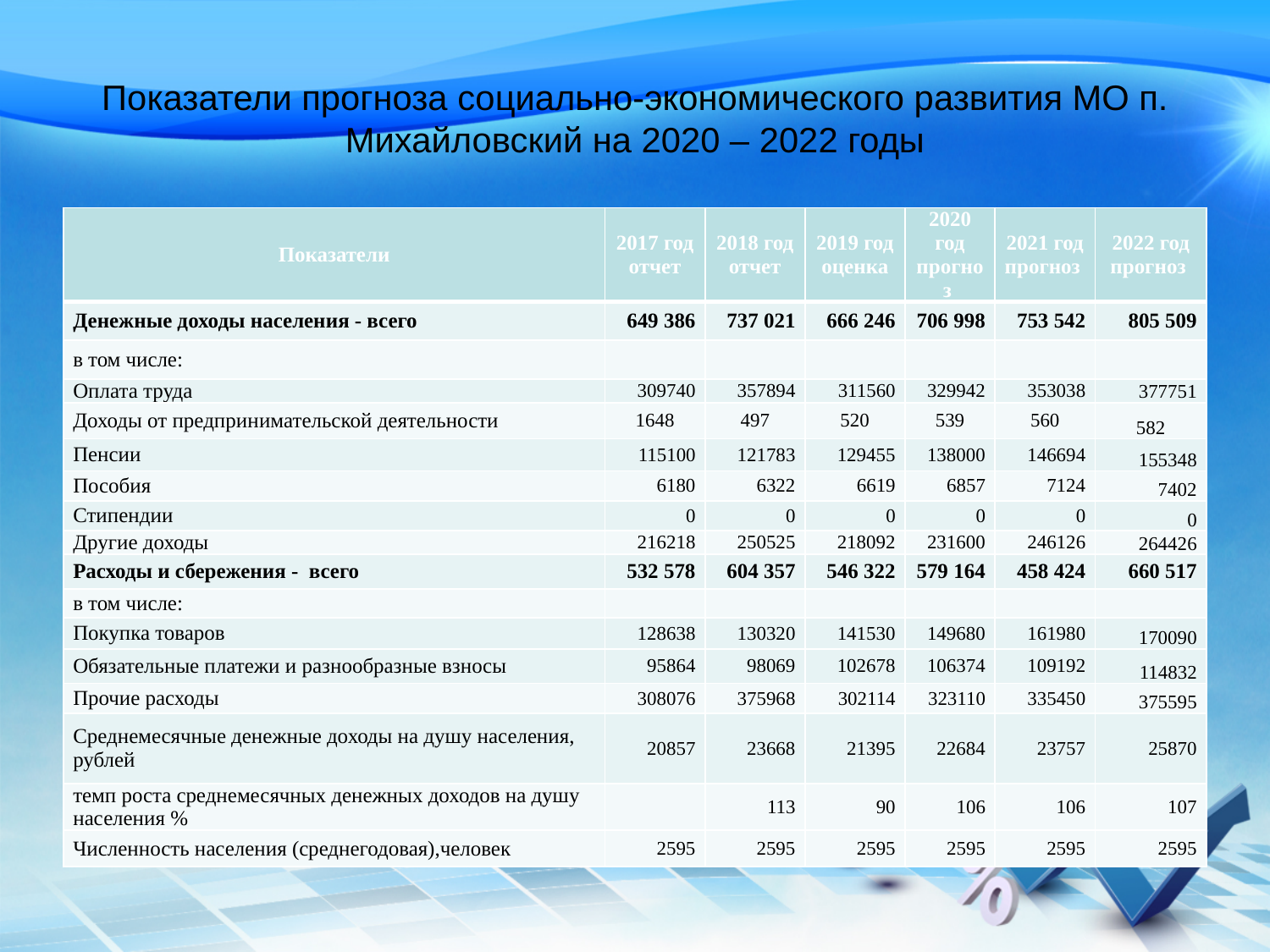

# Показатели прогноза социально-экономического развития МО п. Михайловский на 2020 – 2022 годы
| Показатели | 2017 год отчет | 2018 год отчет | 2019 год оценка | 2020 год прогноз | 2021 год прогноз | 2022 год прогноз |
| --- | --- | --- | --- | --- | --- | --- |
| Денежные доходы населения - всего | 649 386 | 737 021 | 666 246 | 706 998 | 753 542 | 805 509 |
| в том числе: |  |  |  |  |  |  |
| Оплата труда | 309740 | 357894 | 311560 | 329942 | 353038 | 377751 |
| Доходы от предпринимательской деятельности | 1648 | 497 | 520 | 539 | 560 | 582 |
| Пенсии | 115100 | 121783 | 129455 | 138000 | 146694 | 155348 |
| Пособия | 6180 | 6322 | 6619 | 6857 | 7124 | 7402 |
| Стипендии | 0 | 0 | 0 | 0 | 0 | 0 |
| Другие доходы | 216218 | 250525 | 218092 | 231600 | 246126 | 264426 |
| Расходы и сбережения - всего | 532 578 | 604 357 | 546 322 | 579 164 | 458 424 | 660 517 |
| в том числе: |  |  |  |  |  |  |
| Покупка товаров | 128638 | 130320 | 141530 | 149680 | 161980 | 170090 |
| Обязательные платежи и разнообразные взносы | 95864 | 98069 | 102678 | 106374 | 109192 | 114832 |
| Прочие расходы | 308076 | 375968 | 302114 | 323110 | 335450 | 375595 |
| Среднемесячные денежные доходы на душу населения, рублей | 20857 | 23668 | 21395 | 22684 | 23757 | 25870 |
| темп роста среднемесячных денежных доходов на душу населения % |  | 113 | 90 | 106 | 106 | 107 |
| Численность населения (среднегодовая),человек | 2595 | 2595 | 2595 | 2595 | 2595 | 2595 |